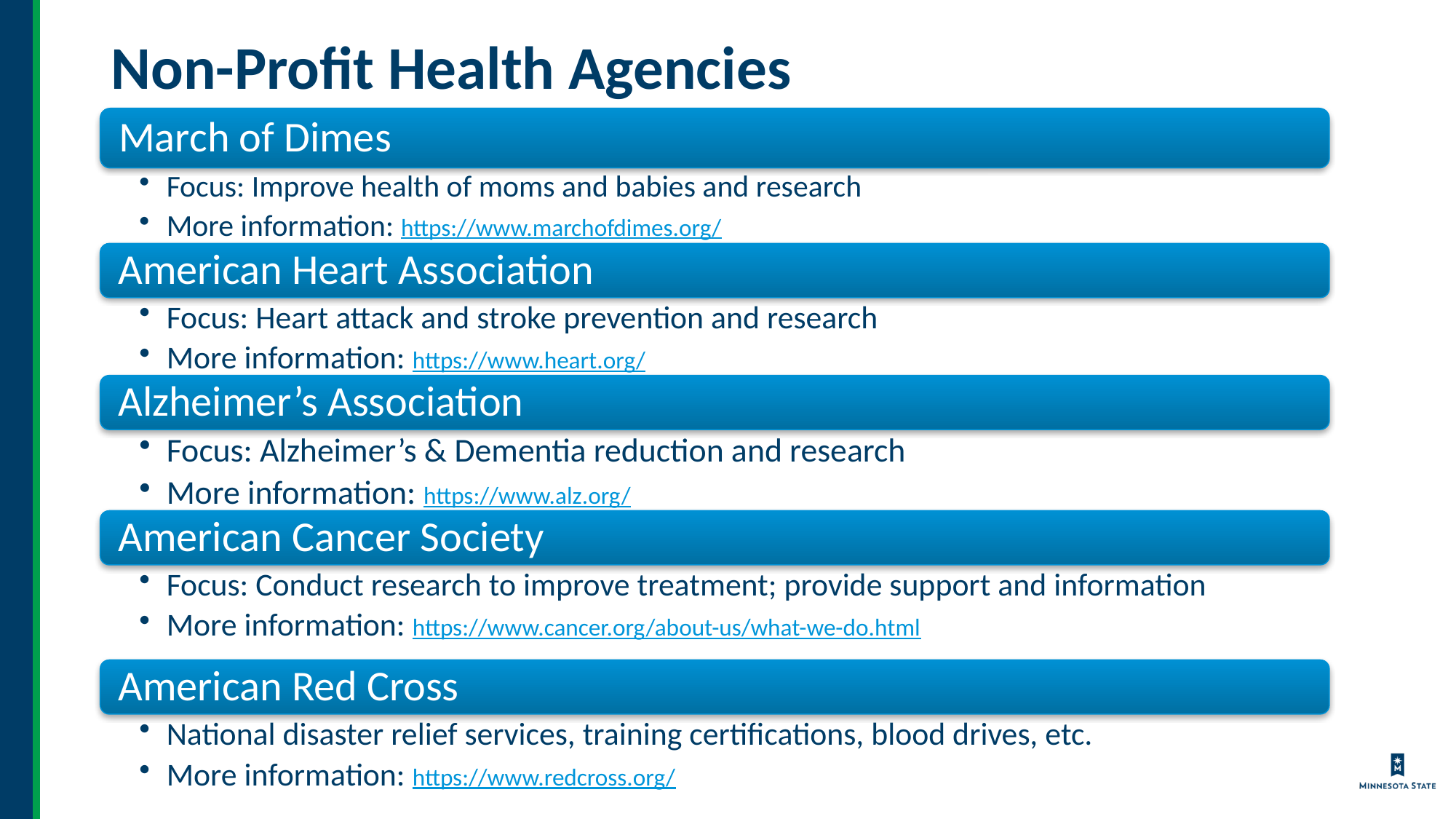

# Non-Profit Health Agencies
March of Dimes
Focus: Improve health of moms and babies and research
More information: https://www.marchofdimes.org/
American Heart Association
Focus: Heart attack and stroke prevention and research
More information: https://www.heart.org/
Alzheimer’s Association
Focus: Alzheimer’s & Dementia reduction and research
More information: https://www.alz.org/
American Cancer Society
Focus: Conduct research to improve treatment; provide support and information
More information: https://www.cancer.org/about-us/what-we-do.html
American Red Cross
National disaster relief services, training certifications, blood drives, etc.
More information: https://www.redcross.org/